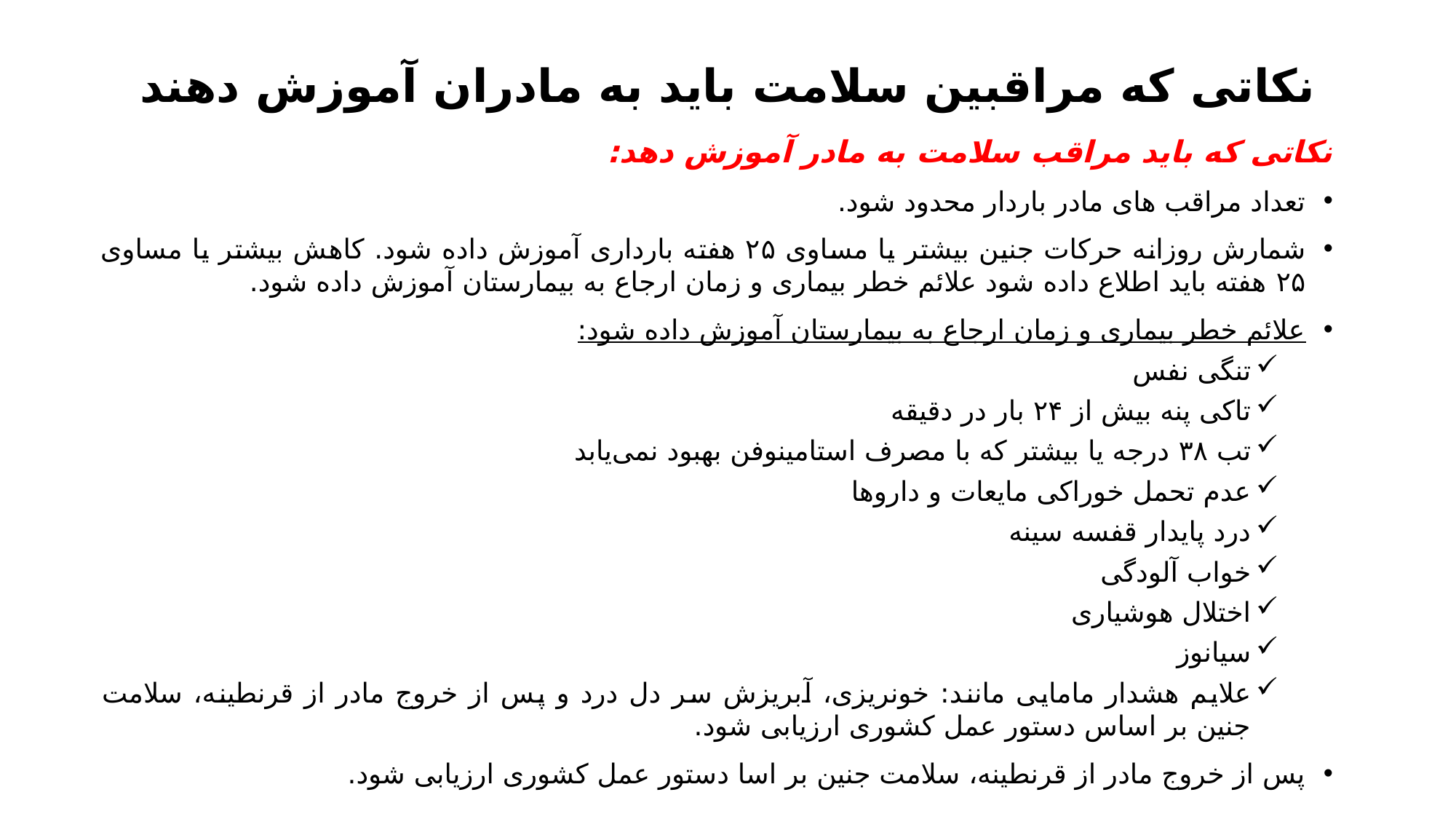

# نکاتی که مراقبین سلامت باید به مادران آموزش دهند
نکاتی که باید مراقب سلامت به مادر آموزش دهد:
تعداد مراقب های مادر باردار محدود شود.
شمارش روزانه حرکات جنین بیشتر یا مساوی ۲۵ هفته بارداری آموزش داده شود. کاهش بیشتر یا مساوی ۲۵ هفته باید اطلاع داده شود علائم خطر بیماری و زمان ارجاع به بیمارستان آموزش داده شود.
علائم خطر بیماری و زمان ارجاع به بیمارستان آموزش داده شود:
تنگی نفس
تاکی پنه بیش از ۲۴ بار در دقیقه
تب ۳۸ درجه یا بیشتر که با مصرف استامینوفن بهبود نمی‌یابد
عدم تحمل خوراکی مایعات و داروها
درد پایدار قفسه سینه
خواب آلودگی
اختلال هوشیاری
سیانوز
علایم هشدار مامایی مانند: خونریزی، آبریزش سر دل درد و پس از خروج مادر از قرنطینه، سلامت جنین بر اساس دستور عمل کشوری ارزیابی شود.
پس از خروج مادر از قرنطینه، سلامت جنین بر اسا دستور عمل کشوری ارزیابی شود.